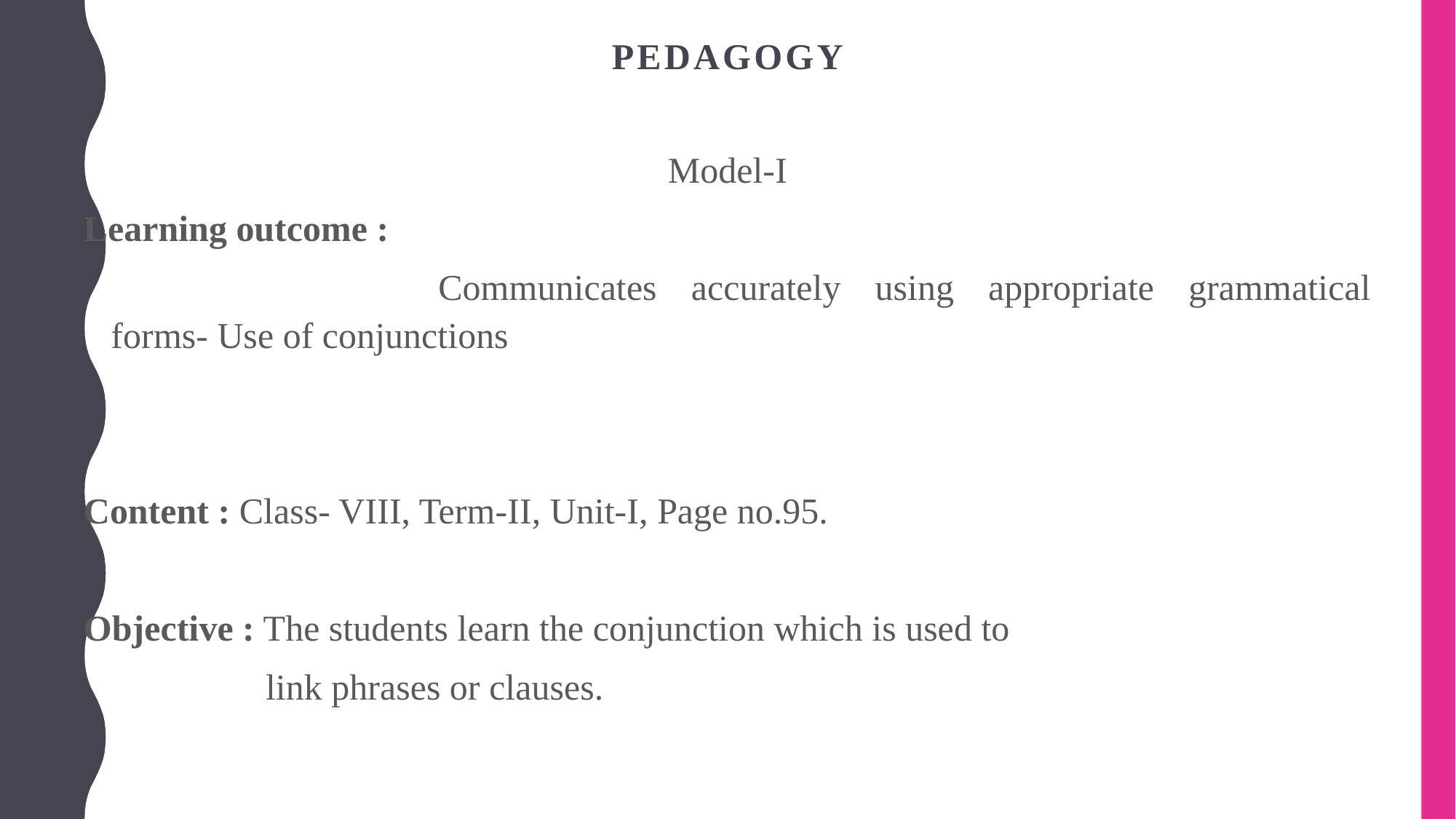

# PEDAGOGY
Model-I
Learning outcome :
				Communicates accurately using appropriate grammatical forms- Use of conjunctions

Content : Class- VIII, Term-II, Unit-I, Page no.95.

Objective : The students learn the conjunction which is used to
                    link phrases or clauses.